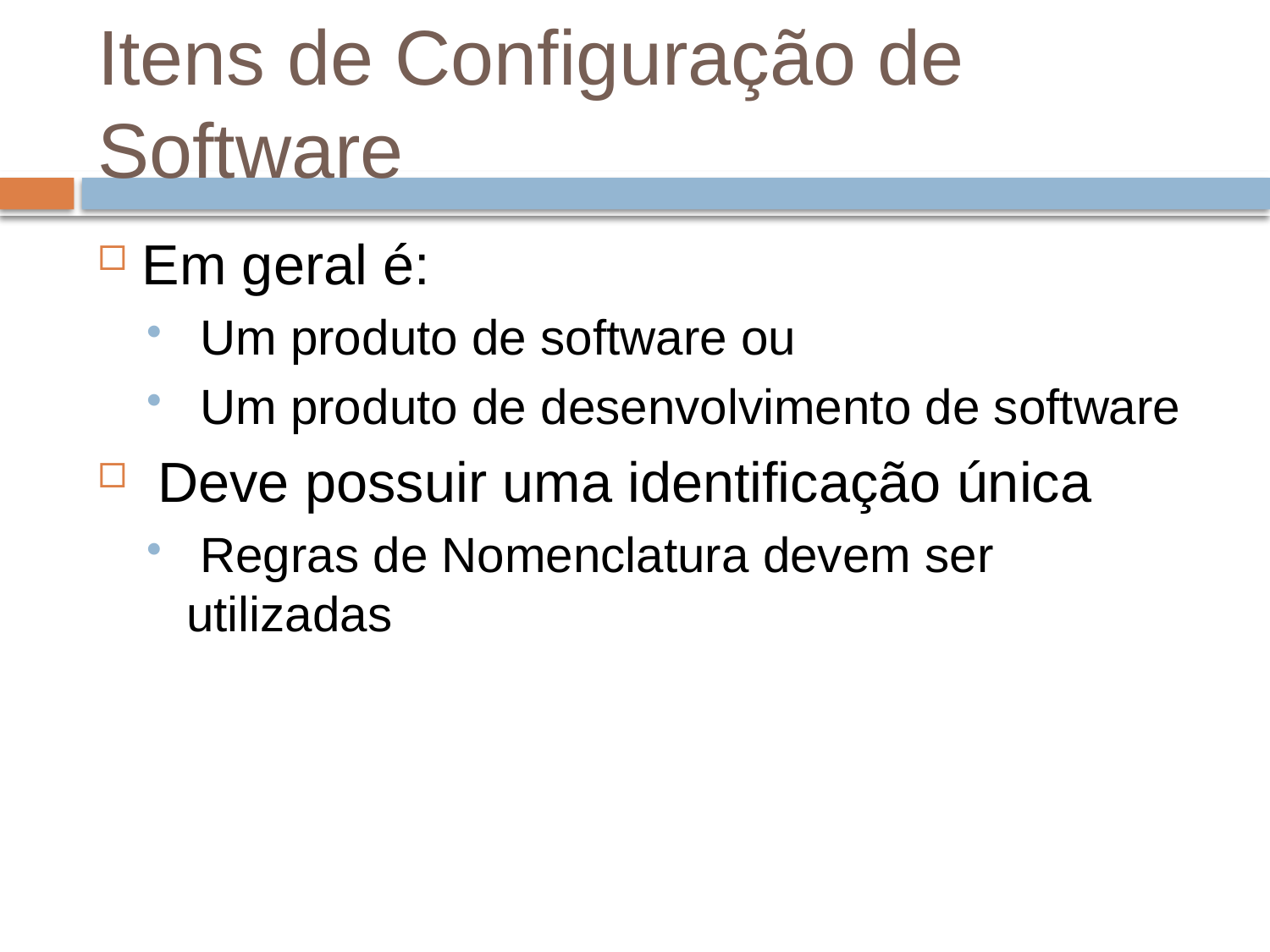

# Itens de Configuração de Software
Em geral é:
 Um produto de software ou
 Um produto de desenvolvimento de software
 Deve possuir uma identificação única
 Regras de Nomenclatura devem ser utilizadas